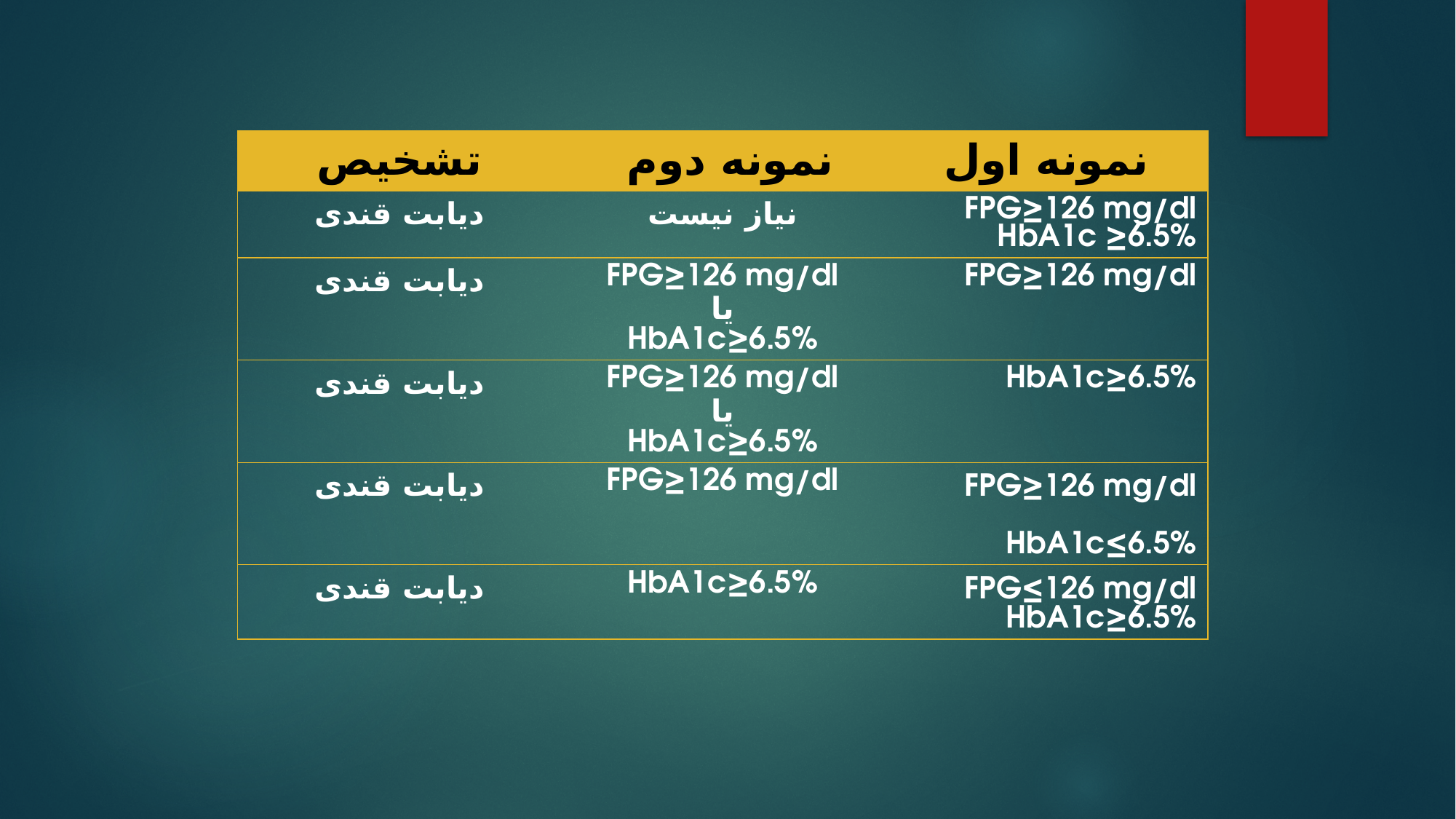

| تشخیص | نمونه دوم | نمونه اول |
| --- | --- | --- |
| دیابت قندی | نیاز نیست | FPG≥126 mg/dl HbA1c ≥6.5% |
| دیابت قندی | FPG≥126 mg/dl یا HbA1c≥6.5% | FPG≥126 mg/dl |
| دیابت قندی | FPG≥126 mg/dl یا HbA1c≥6.5% | HbA1c≥6.5% |
| دیابت قندی | FPG≥126 mg/dl | FPG≥126 mg/dl HbA1c≤6.5% |
| دیابت قندی | HbA1c≥6.5% | FPG≤126 mg/dl HbA1c≥6.5% |